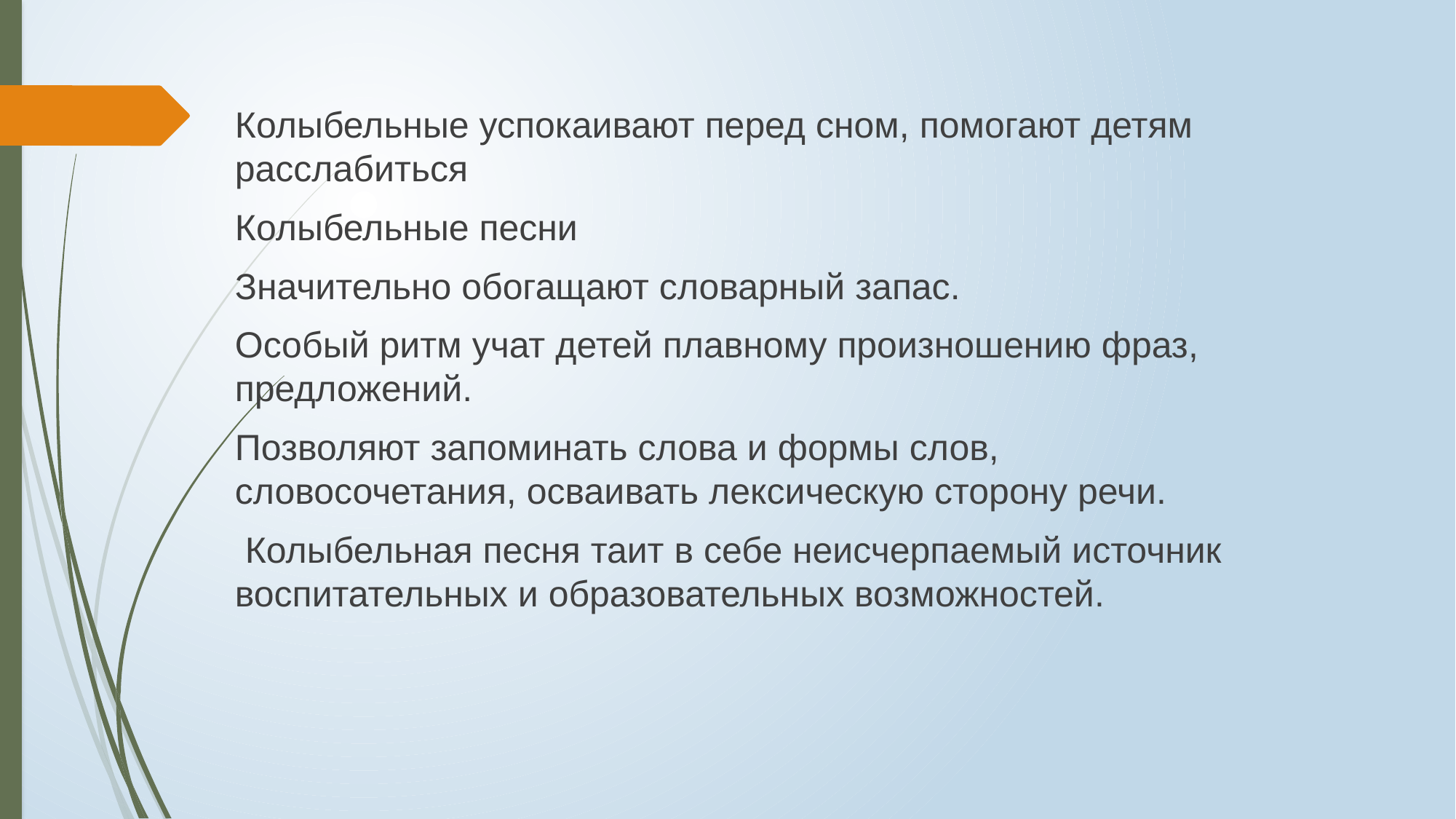

Колыбельные успокаивают перед сном, помогают детям расслабиться
Колыбельные песни
Значительно обогащают словарный запас.
Особый ритм учат детей плавному произношению фраз, предложений.
Позволяют запоминать слова и формы слов, словосочетания, осваивать лексическую сторону речи.
 Колыбельная песня таит в себе неисчерпаемый источник воспитательных и образовательных возможностей.